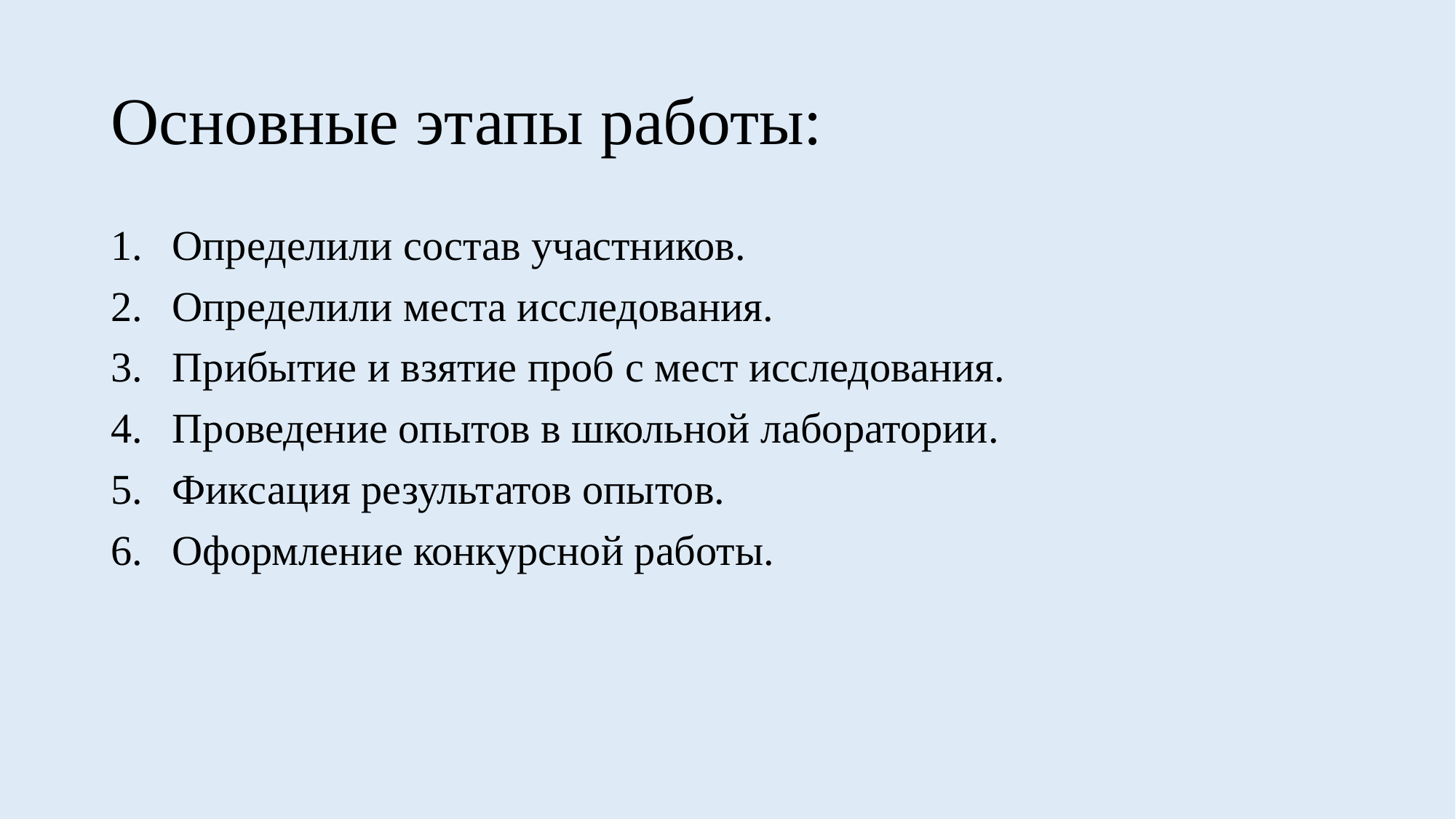

# Основные этапы работы:
Определили состав участников.
Определили места исследования.
Прибытие и взятие проб с мест исследования.
Проведение опытов в школьной лаборатории.
Фиксация результатов опытов.
Оформление конкурсной работы.